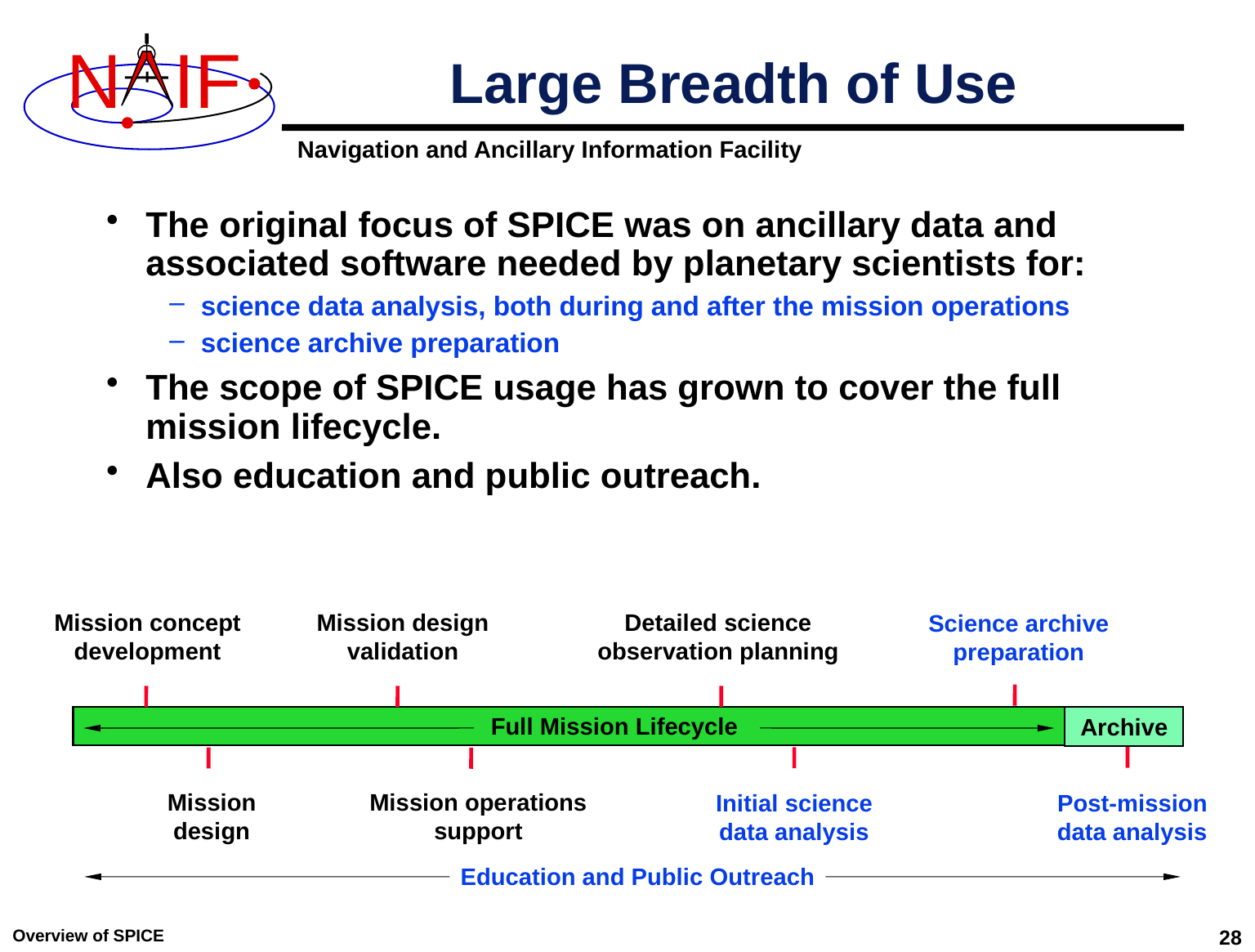

# Large Breadth of Use
The original focus of SPICE was on ancillary data and associated software needed by planetary scientists for:
science data analysis, both during and after the mission operations
science archive preparation
The scope of SPICE usage has grown to cover the full mission lifecycle.
Also education and public outreach.
Mission concept
development
Mission design validation
Detailed science observation planning
Science archive preparation

Full Mission Lifecycle

Archive

Mission
design
Mission operations
support
Initial science data analysis
Post-mission
data analysis
Education and Public Outreach

Overview of SPICE
28